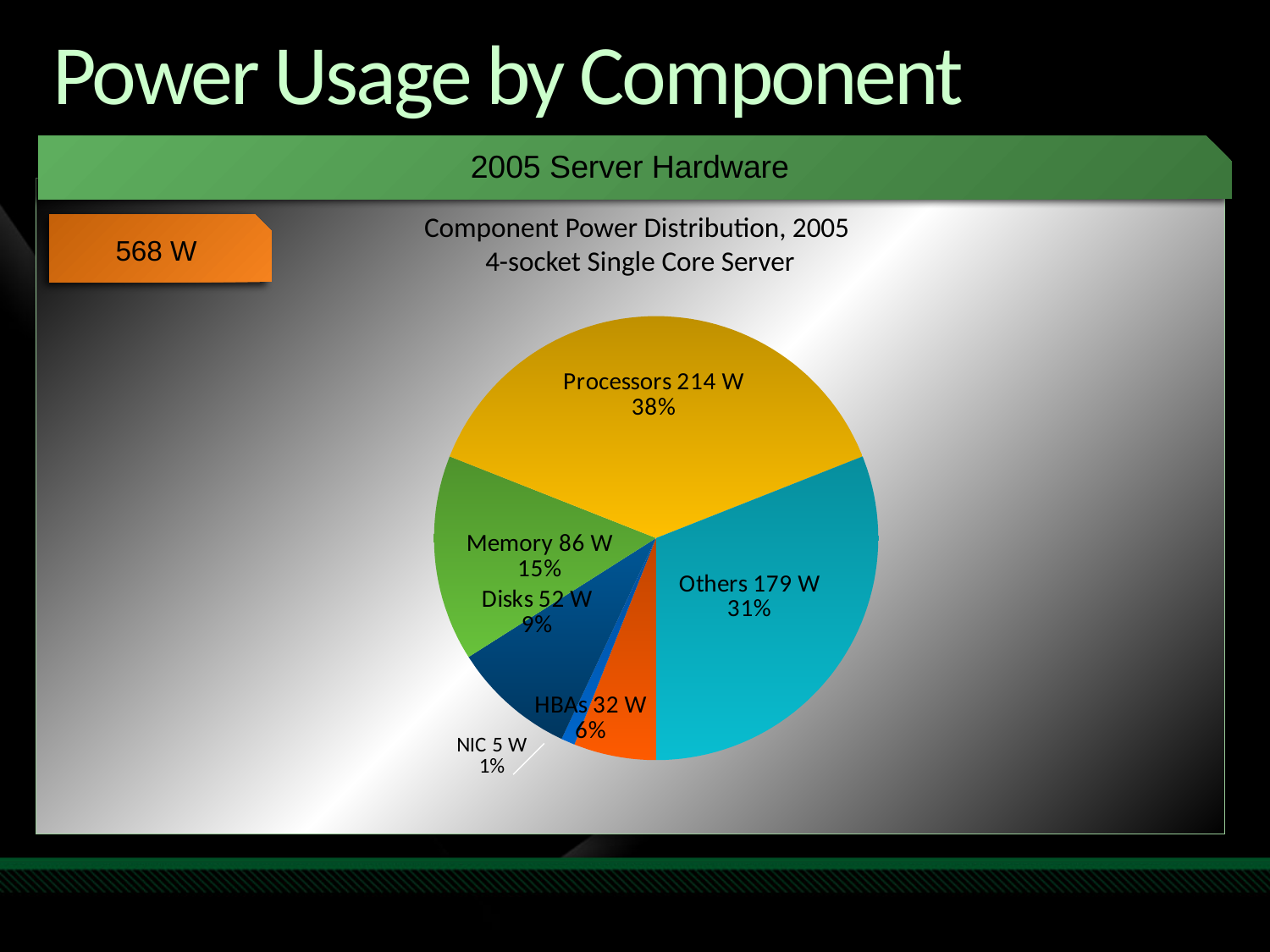

# Power Usage by Component

2005 Server Hardware

Component Power Distribution, 2005
4-socket Single Core Server

568 W

### Chart

| Category | Column2 |
|---|---|
| HBAs 32 W | 6.0 |
| NIC 5 W | 1.0 |
| Disks 52 W | 9.0 |
| Memory 86 W | 15.0 |
| Processors 214 W | 38.0 |
| Others 179 W | 31.0 |